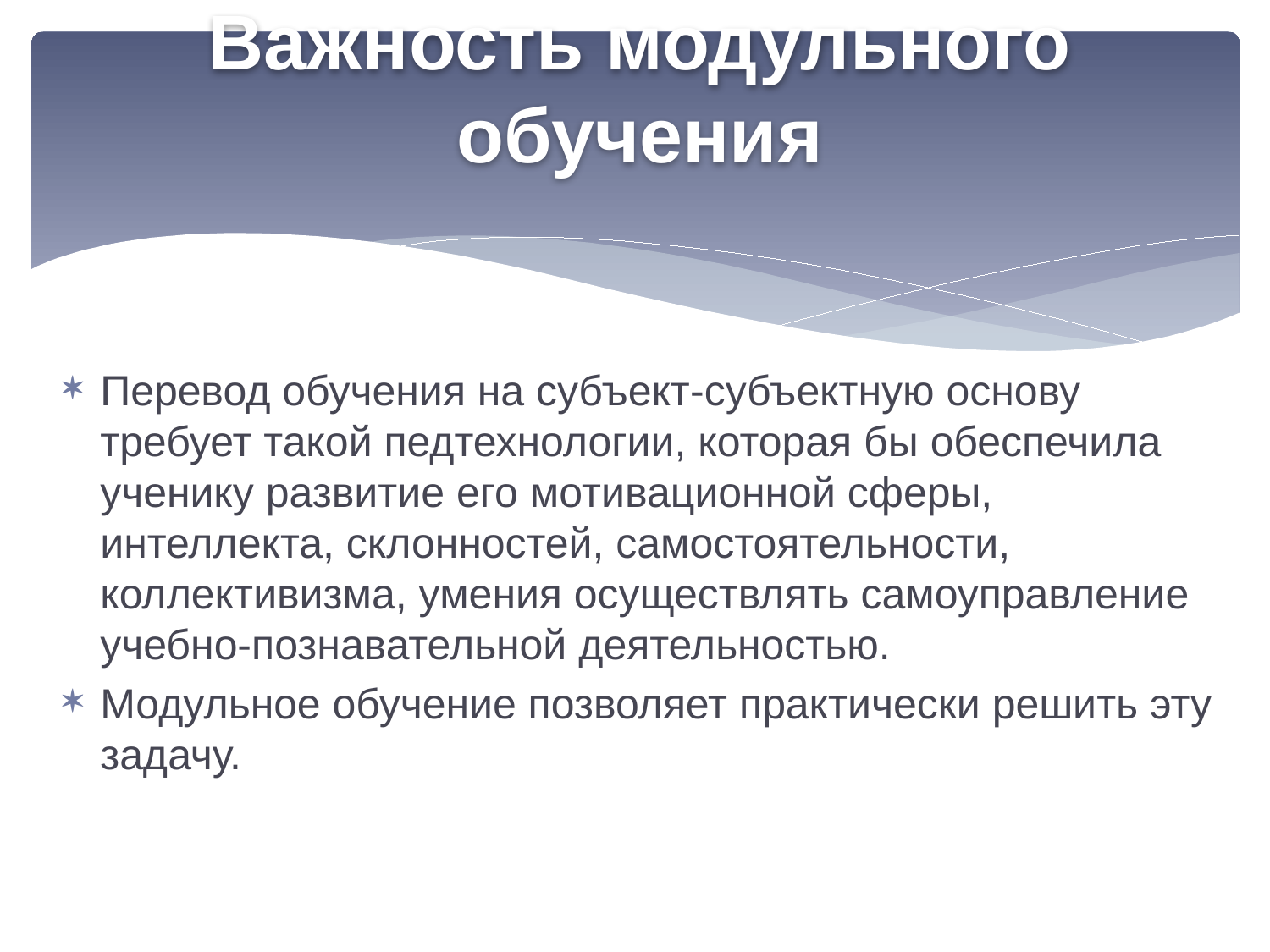

# Важность модульного обучения
Перевод обучения на субъект-субъектную основу требует такой педтехнологии, которая бы обеспечила ученику развитие его мотивационной сферы, интеллекта, склонностей, самостоятельности, коллективизма, умения осуществлять самоуправление учебно-познавательной деятельностью.
Модульное обучение позволяет практически решить эту задачу.